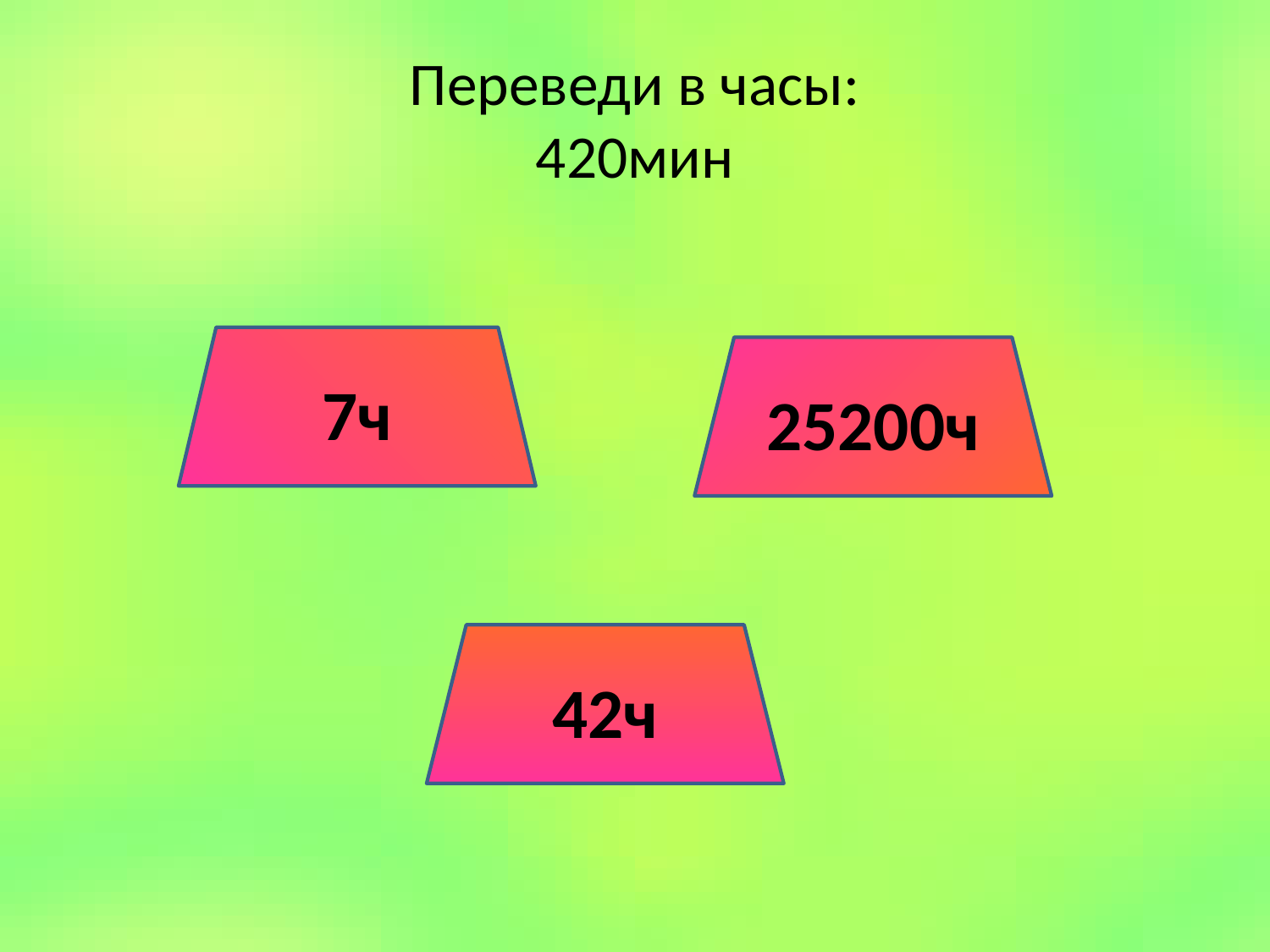

# Переведи в часы: 420мин
7ч
25200ч
42ч